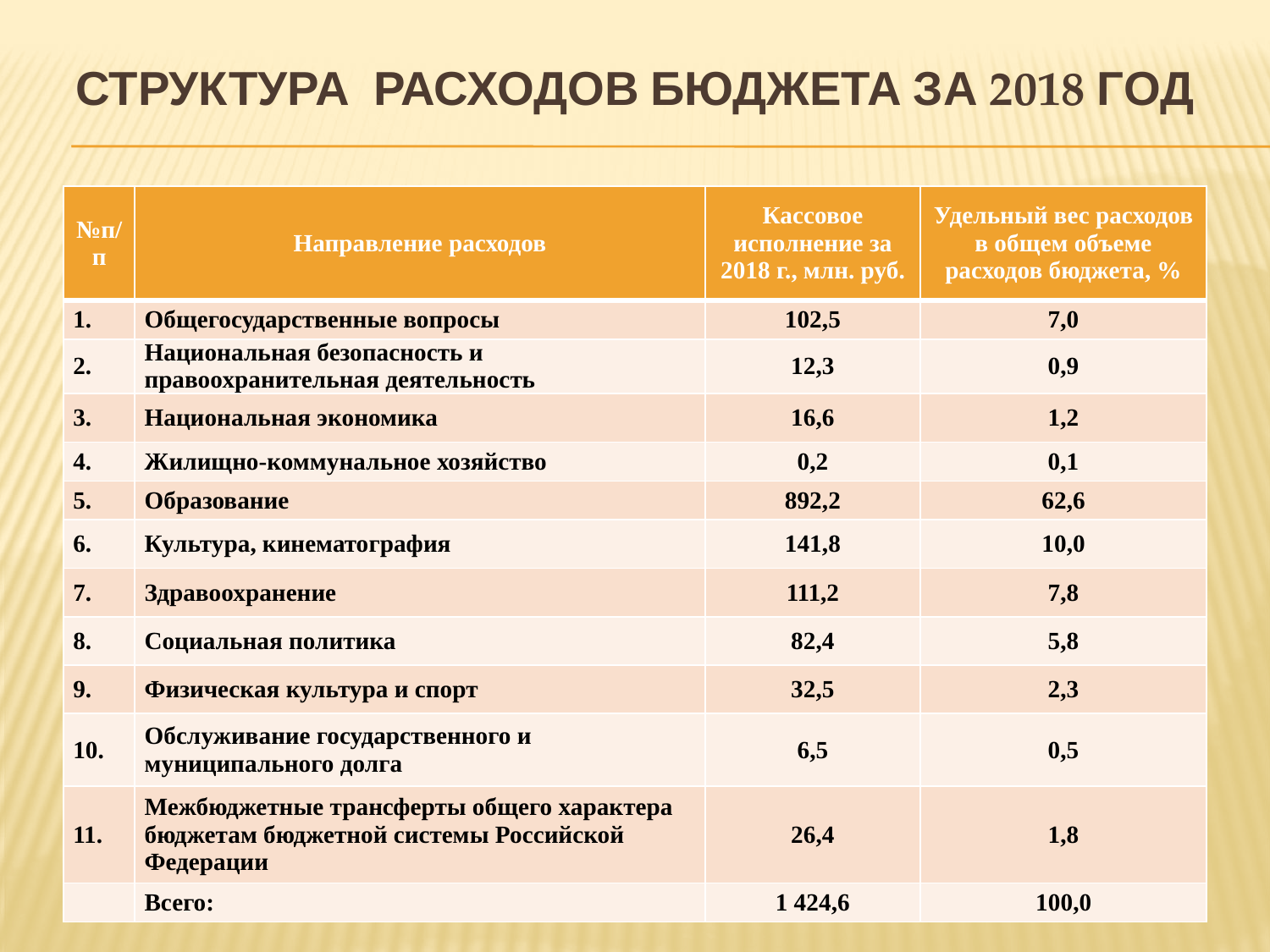

# Структура  расходов бюджета за 2018 год
| №п/п | Направление расходов | Кассовое исполнение за 2018 г., млн. руб. | Удельный вес расходов в общем объеме расходов бюджета, % |
| --- | --- | --- | --- |
| 1. | Общегосударственные вопросы | 102,5 | 7,0 |
| 2. | Национальная безопасность и правоохранительная деятельность | 12,3 | 0,9 |
| 3. | Национальная экономика | 16,6 | 1,2 |
| 4. | Жилищно-коммунальное хозяйство | 0,2 | 0,1 |
| 5. | Образование | 892,2 | 62,6 |
| 6. | Культура, кинематография | 141,8 | 10,0 |
| 7. | Здравоохранение | 111,2 | 7,8 |
| 8. | Социальная политика | 82,4 | 5,8 |
| 9. | Физическая культура и спорт | 32,5 | 2,3 |
| 10. | Обслуживание государственного и муниципального долга | 6,5 | 0,5 |
| 11. | Межбюджетные трансферты общего характера бюджетам бюджетной системы Российской Федерации | 26,4 | 1,8 |
|  | Всего: | 1 424,6 | 100,0 |